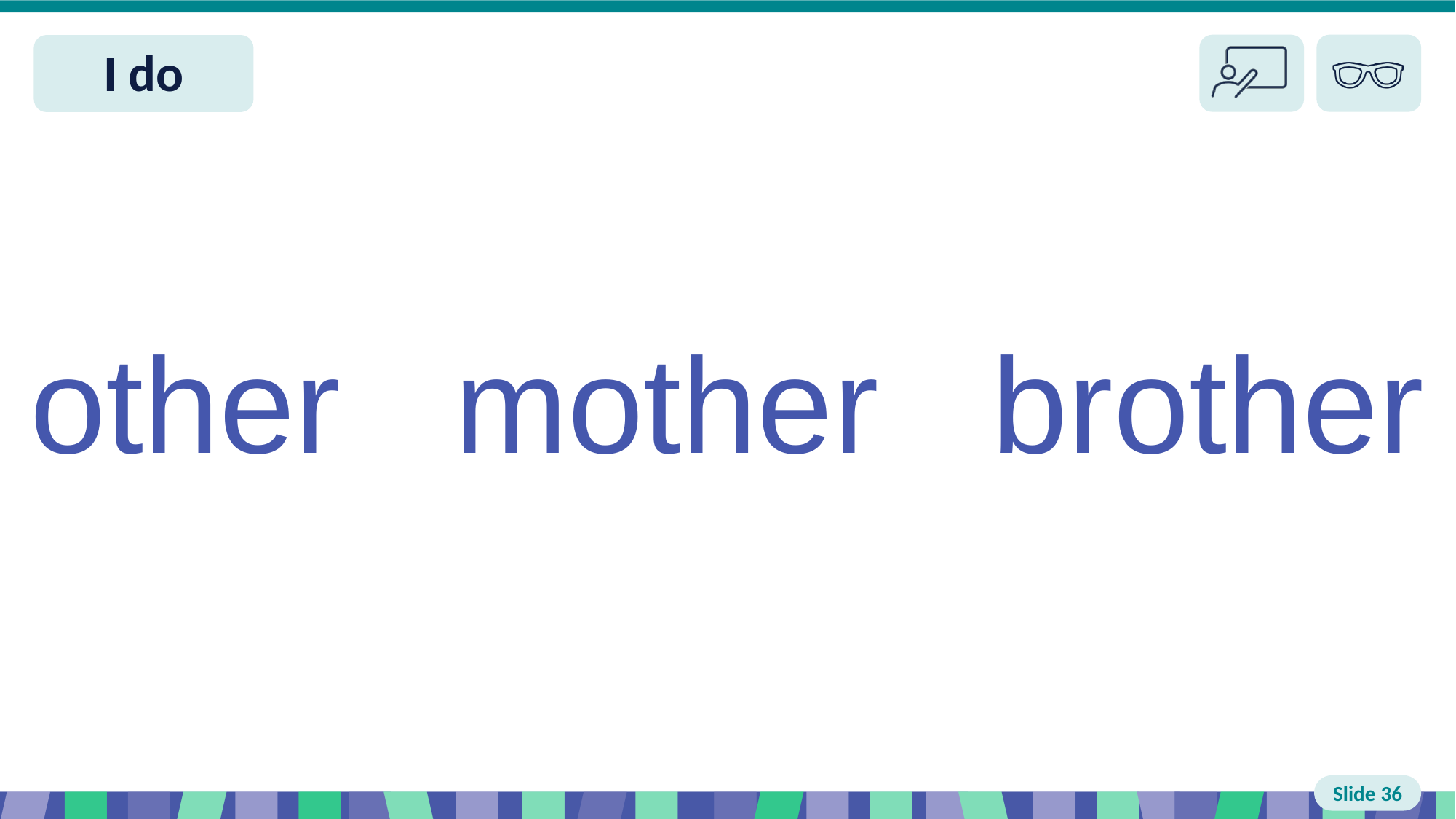

Slide 36 I do
other   mother   brother